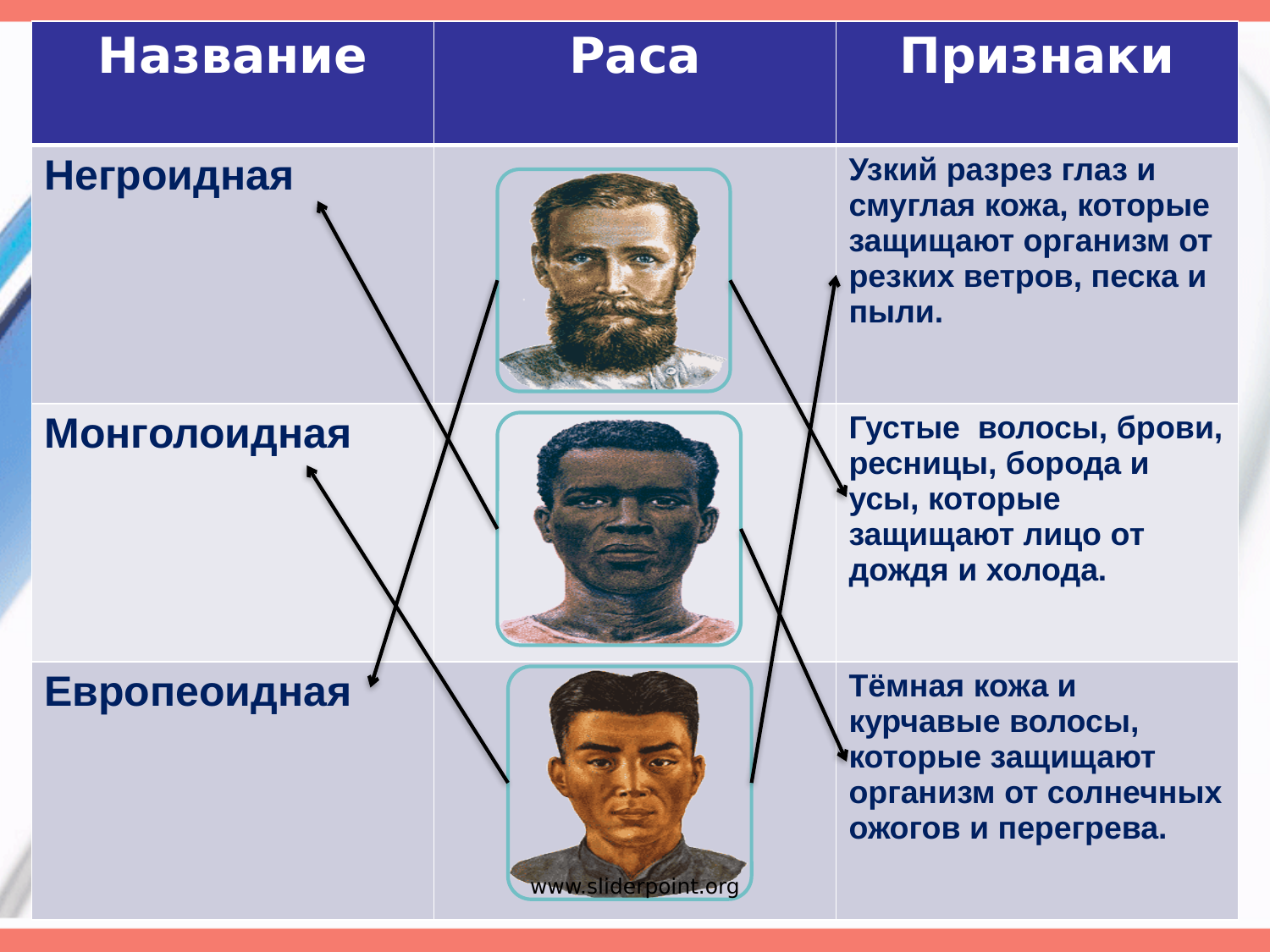

| Название | Раса | Признаки |
| --- | --- | --- |
| Негроидная |  | Узкий разрез глаз и смуглая кожа, которые защищают организм от резких ветров, песка и пыли. |
| Монголоидная |  | Густые волосы, брови, ресницы, борода и усы, которые защищают лицо от дождя и холода. |
| Европеоидная |  | Тёмная кожа и курчавые волосы, которые защищают организм от солнечных ожогов и перегрева. |

www.sliderpoint.org